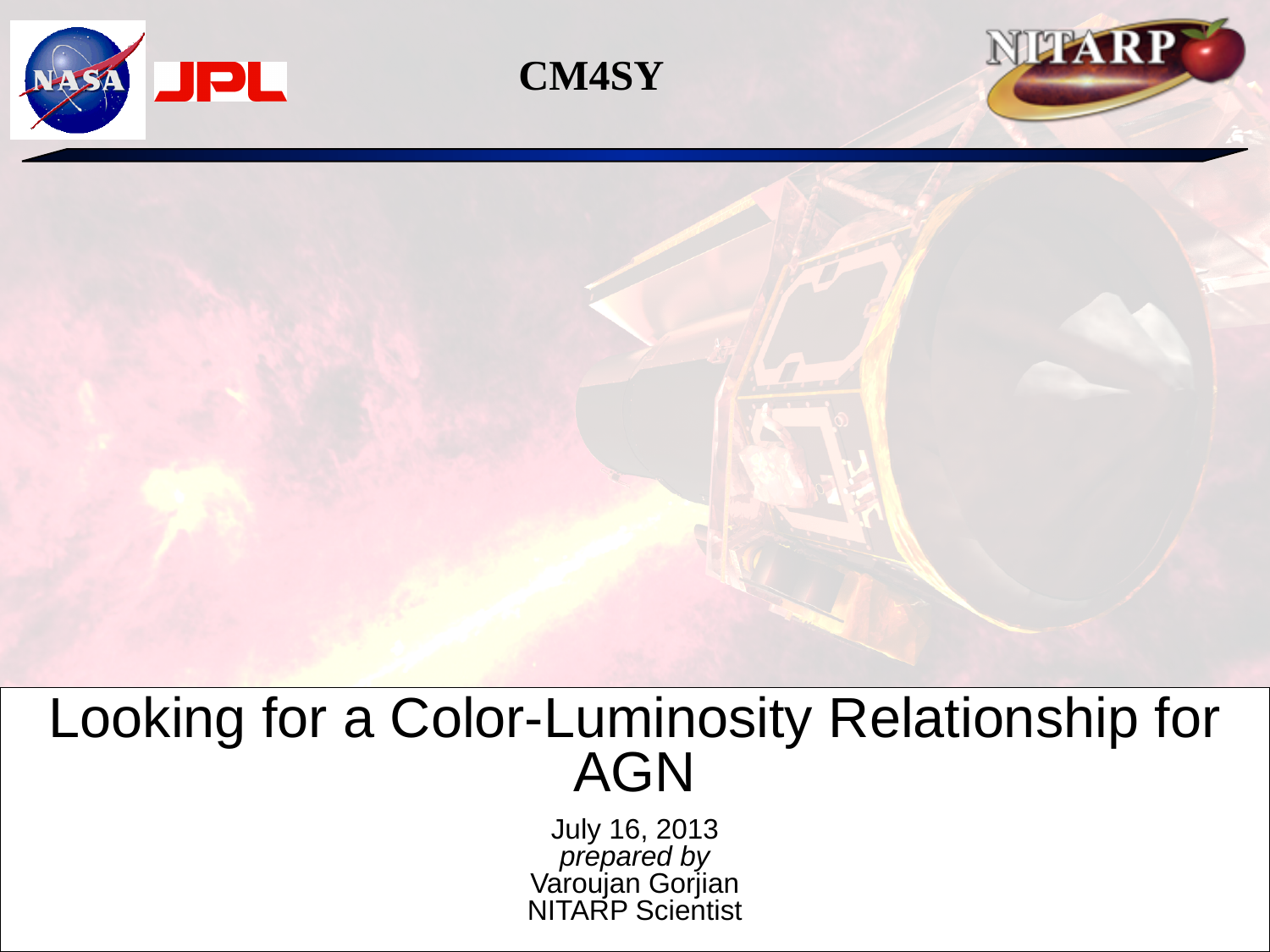

CM4SY
Looking for a Color-Luminosity Relationship for AGN

July 16, 2013
prepared by
Varoujan Gorjian
NITARP Scientist